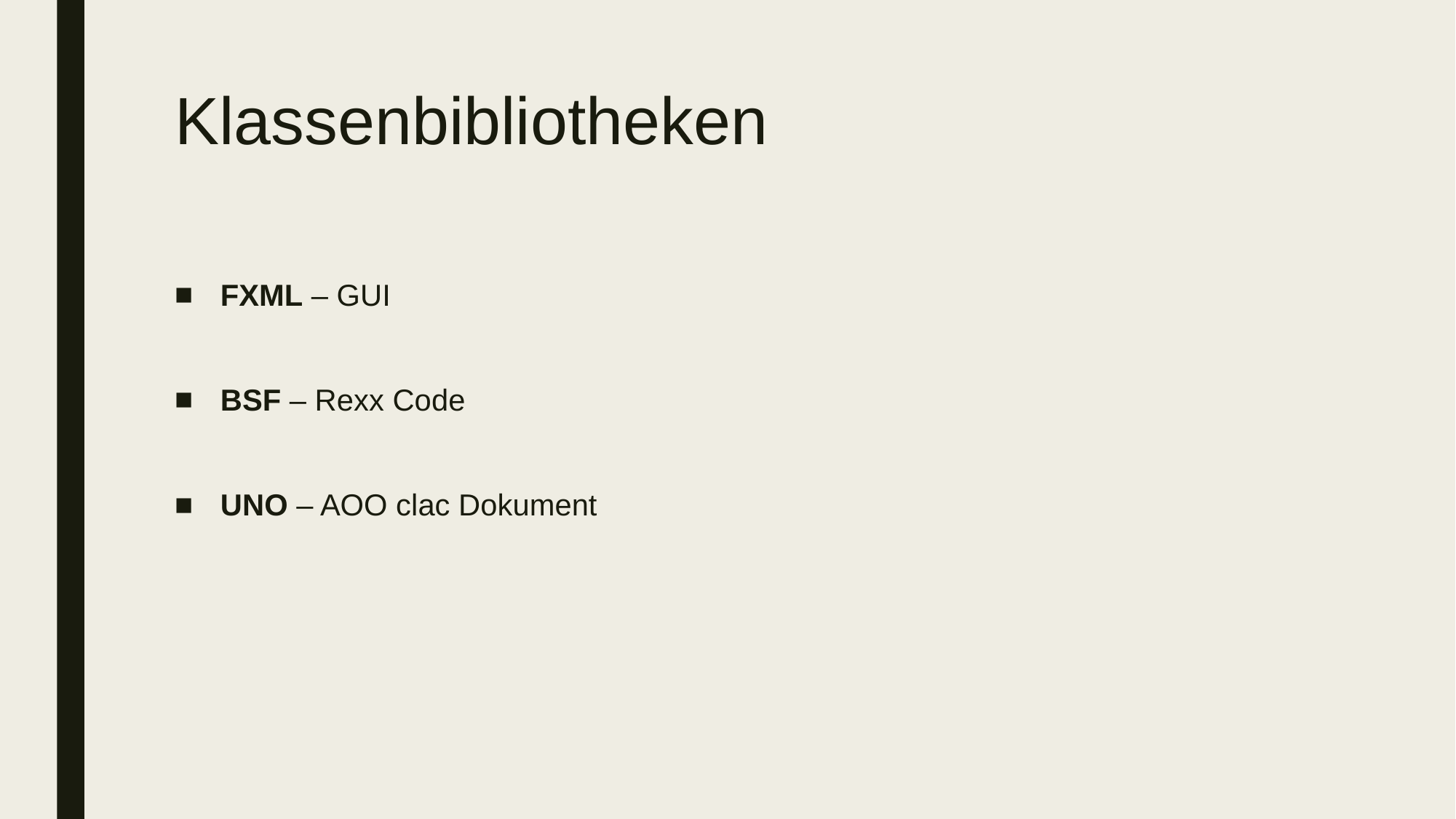

# Klassenbibliotheken
FXML – GUI

BSF – Rexx Code

UNO – AOO clac Dokument